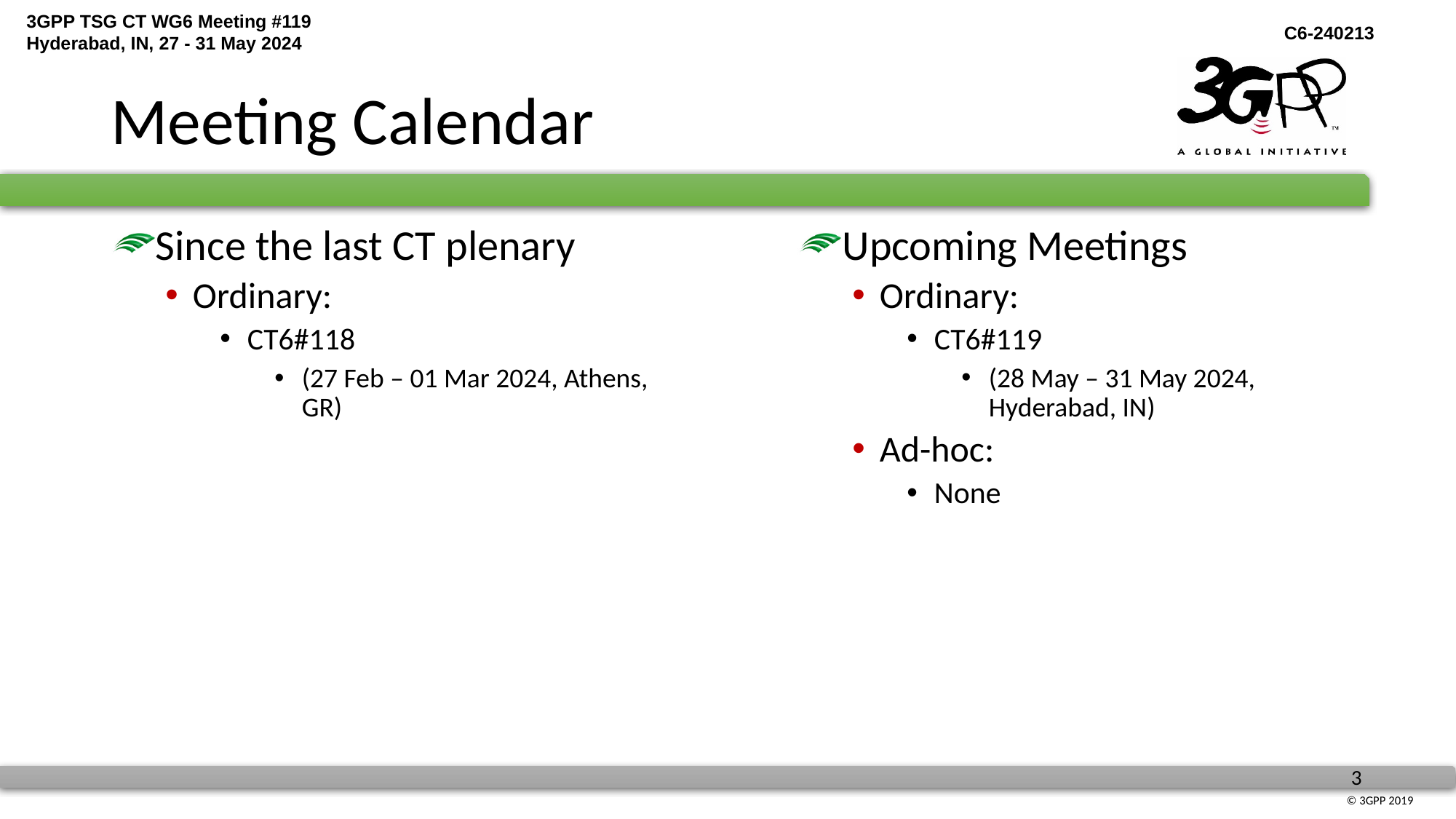

# Meeting Calendar
Since the last CT plenary
Ordinary:
CT6#118
(27 Feb – 01 Mar 2024, Athens, GR)
Upcoming Meetings
Ordinary:
CT6#119
(28 May – 31 May 2024, Hyderabad, IN)
Ad-hoc:
None